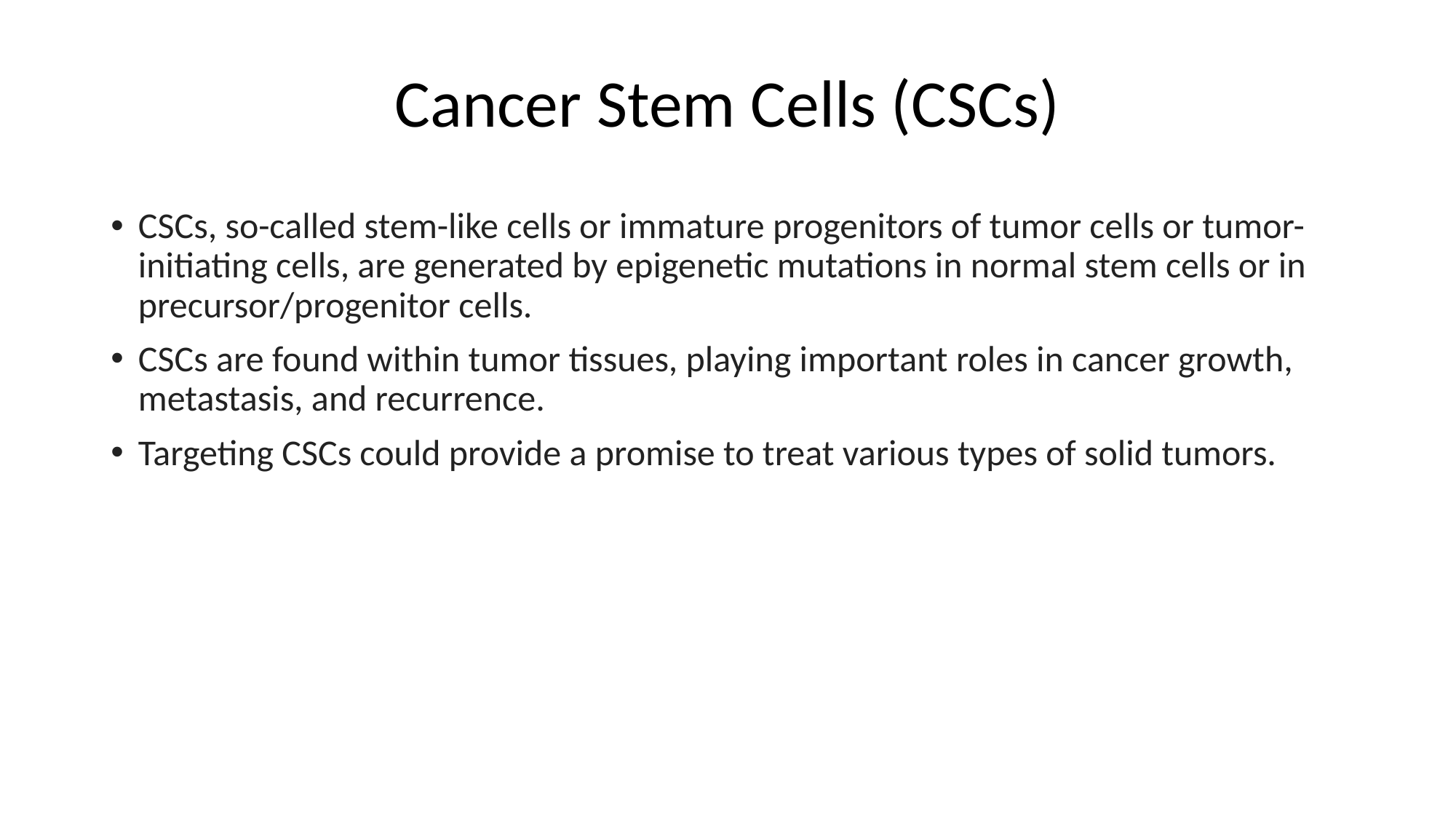

# Cancer Stem Cells (CSCs)
CSCs, so-called stem-like cells or immature progenitors of tumor cells or tumor-initiating cells, are generated by epigenetic mutations in normal stem cells or in precursor/progenitor cells.
CSCs are found within tumor tissues, playing important roles in cancer growth, metastasis, and recurrence.
Targeting CSCs could provide a promise to treat various types of solid tumors.